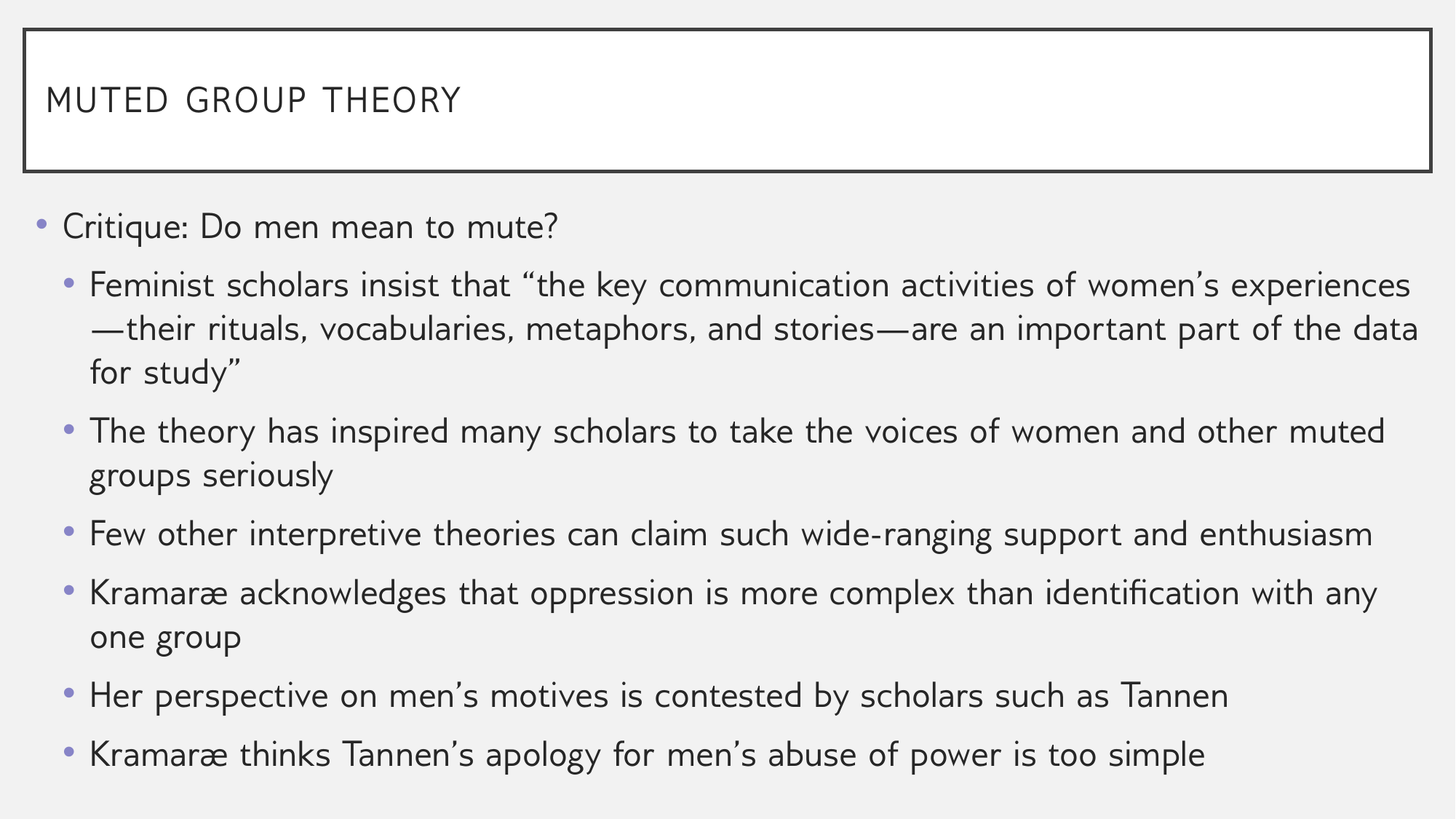

# Muted Group theory
Critique: Do men mean to mute?
Feminist scholars insist that “the key communication activities of women’s experiences—their rituals, vocabularies, metaphors, and stories—are an important part of the data for study”
The theory has inspired many scholars to take the voices of women and other muted groups seriously
Few other interpretive theories can claim such wide-ranging support and enthusiasm
Kramarae acknowledges that oppression is more complex than identification with any one group
Her perspective on men’s motives is contested by scholars such as Tannen
Kramarae thinks Tannen’s apology for men’s abuse of power is too simple